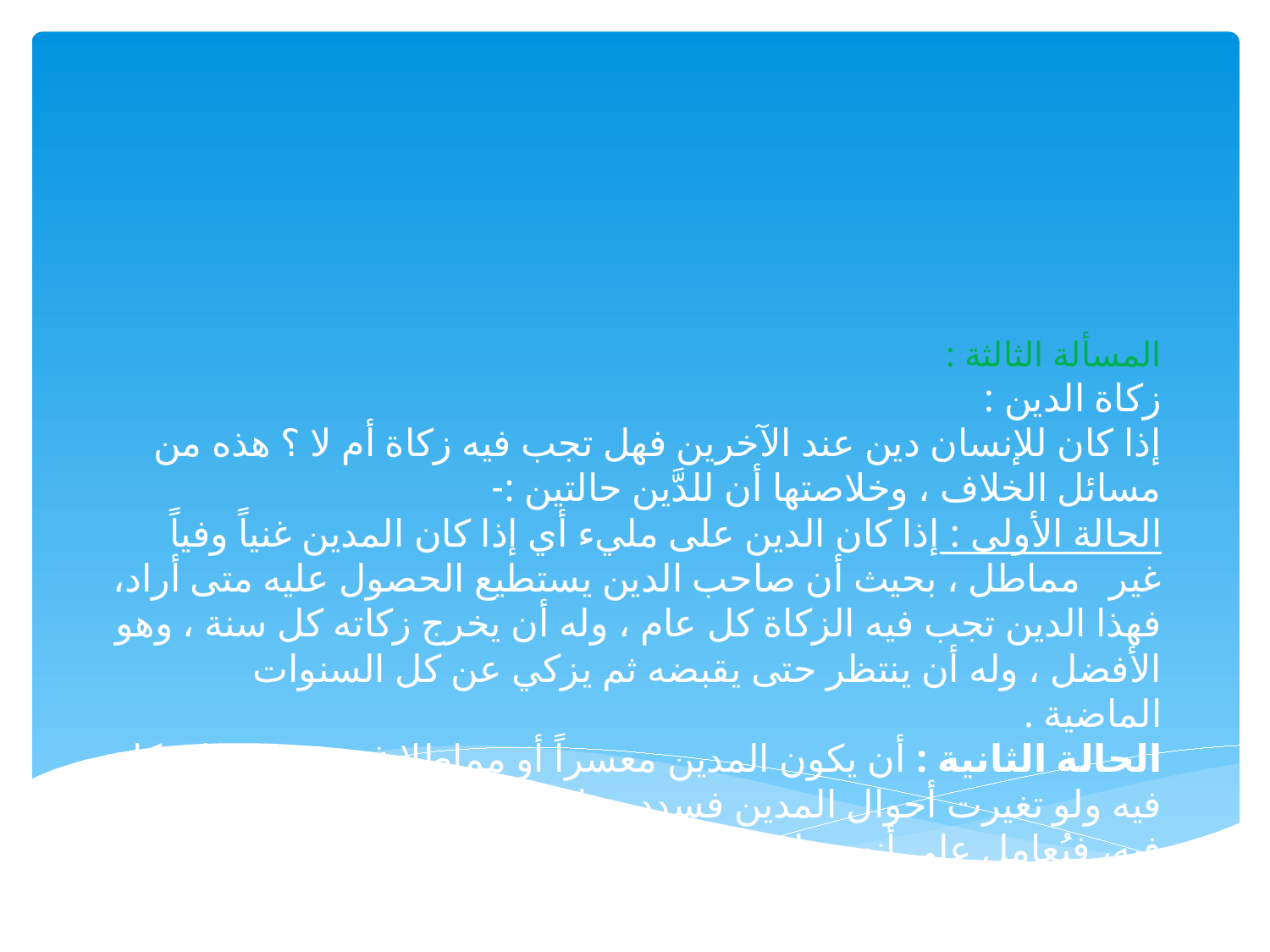

# المسألة الثالثة : زكاة الدين : إذا كان للإنسان دين عند الآخرين فهل تجب فيه زكاة أم لا ؟ هذه من مسائل الخلاف ، وخلاصتها أن للدَّين حالتين :- الحالة الأولى : إذا كان الدين على مليء أي إذا كان المدين غنياً وفياً غير   مماطل ، بحيث أن صاحب الدين يستطيع الحصول عليه متى أراد، فهذا الدين تجب فيه الزكاة كل عام ، وله أن يخرج زكاته كل سنة ، وهو الأفضل ، وله أن ينتظر حتى يقبضه ثم يزكي عن كل السنوات الماضية . الحالة الثانية : أن يكون المدين معسراً أو مماطلا غير وفي ، فلا زكاة فيه ولو تغيرت أحوال المدين فسدد هذا الدين لاحقاً فهو أيضاً لا زكاة فيه، فيُعامل على أنه دخل ، ينتظر حتى يحول عليه الحول من قبضه إذا كان قد بلغ النصاب. وقيل يزكي عن سنة واحدة من باب الاستحباب.